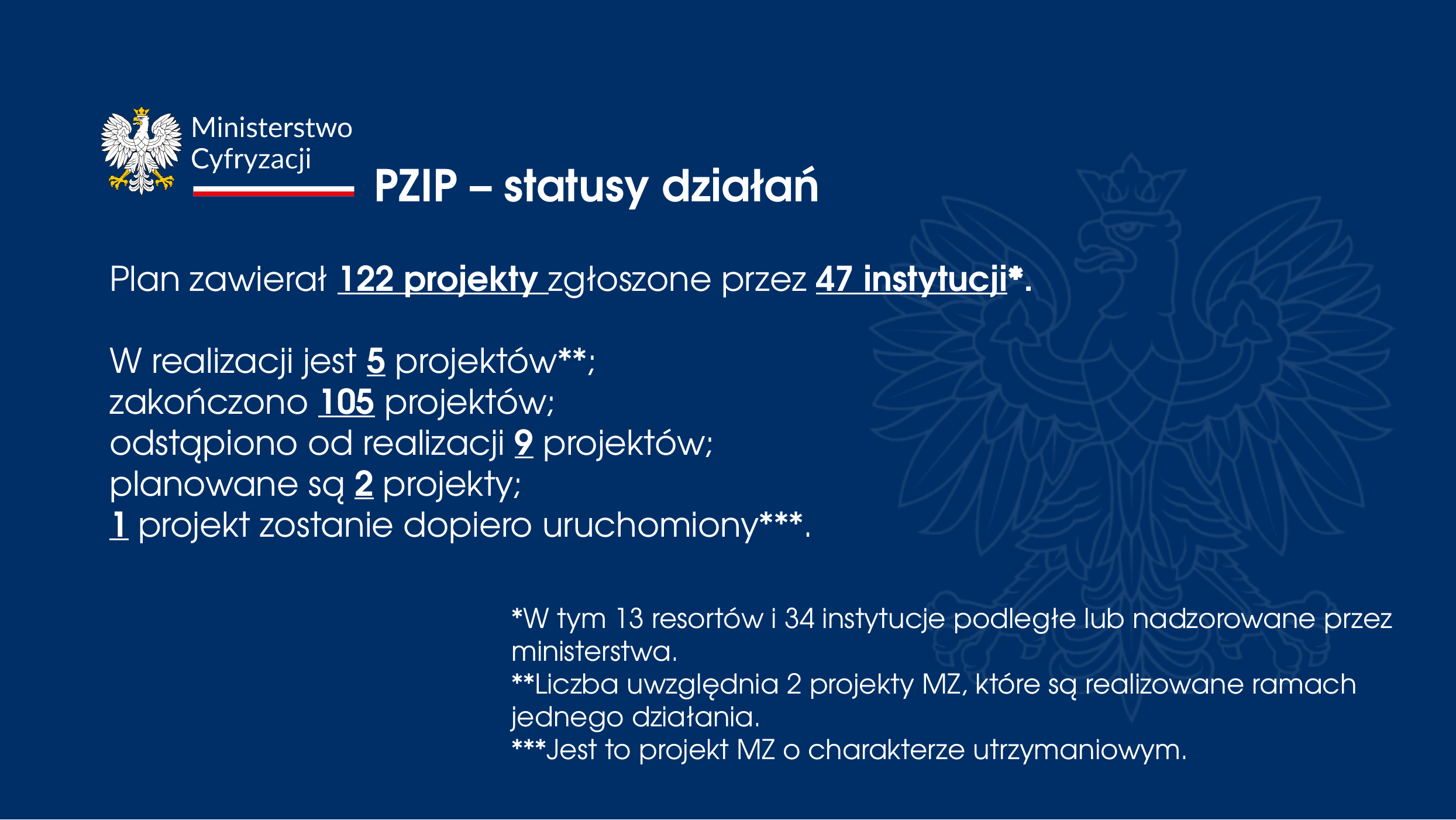

# PZIP – statusy działań
Plan zawierał 122 projekty zgłoszone przez 47 instytucji*.

W realizacji jest 5 projektów**;
zakończono 105 projektów;
odstąpiono od realizacji 9 projektów;
planowane są 2 projekty;
1 projekt zostanie dopiero uruchomiony***.
*W tym 13 resortów i 34 instytucje podległe lub nadzorowane przez ministerstwa.
**Liczba uwzględnia 2 projekty MZ, które są realizowane ramach jednego działania.
***Jest to projekt MZ o charakterze utrzymaniowym.